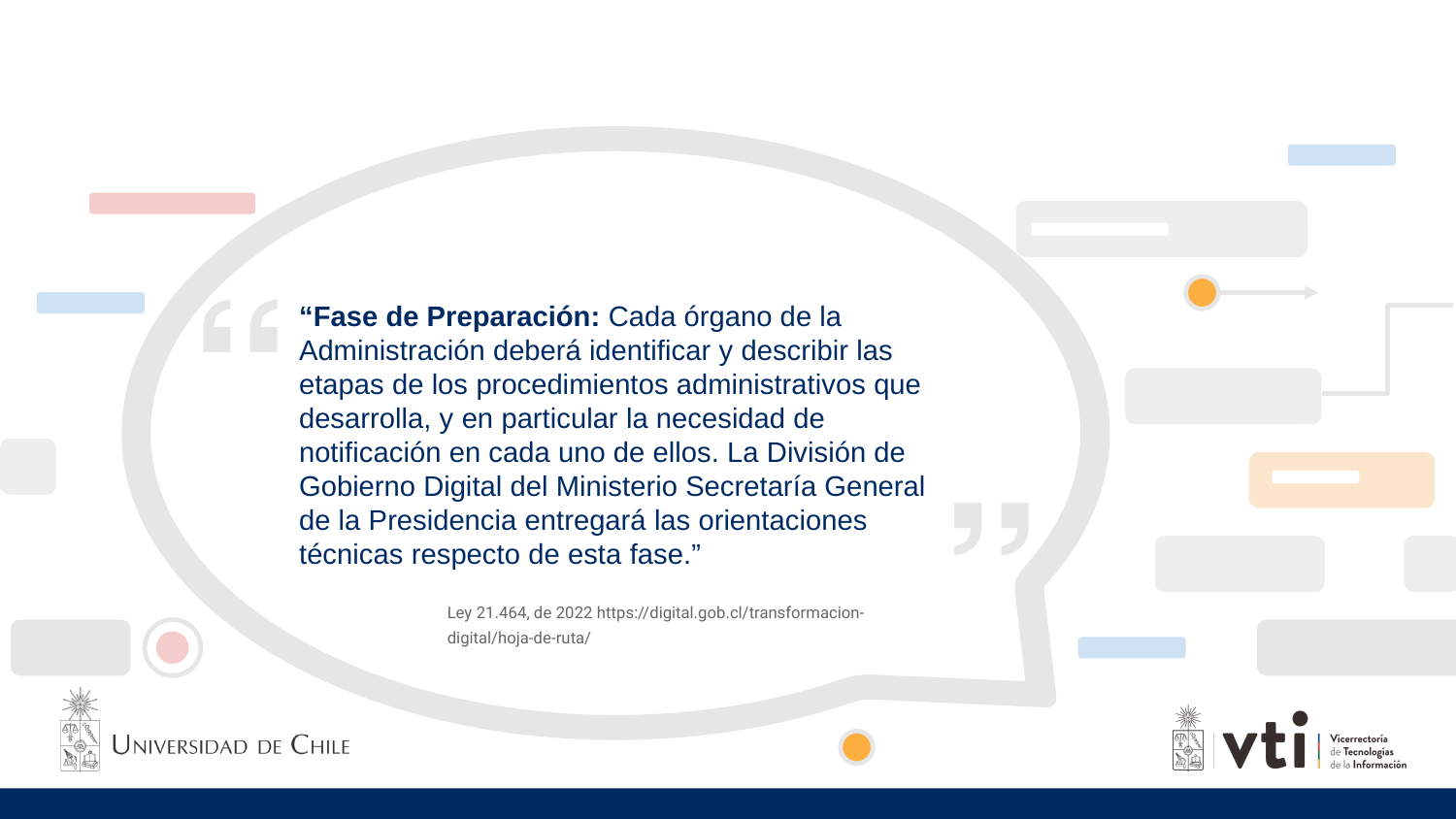

”

“Fase de Preparación: Cada órgano de la Administración deberá identificar y describir las etapas de los procedimientos administrativos que desarrolla, y en particular la necesidad de notificación en cada uno de ellos. La División de Gobierno Digital del Ministerio Secretaría General de la Presidencia entregará las orientaciones técnicas respecto de esta fase.”

”

Ley 21.464, de 2022 https://digital.gob.cl/transformacion-digital/hoja-de-ruta/